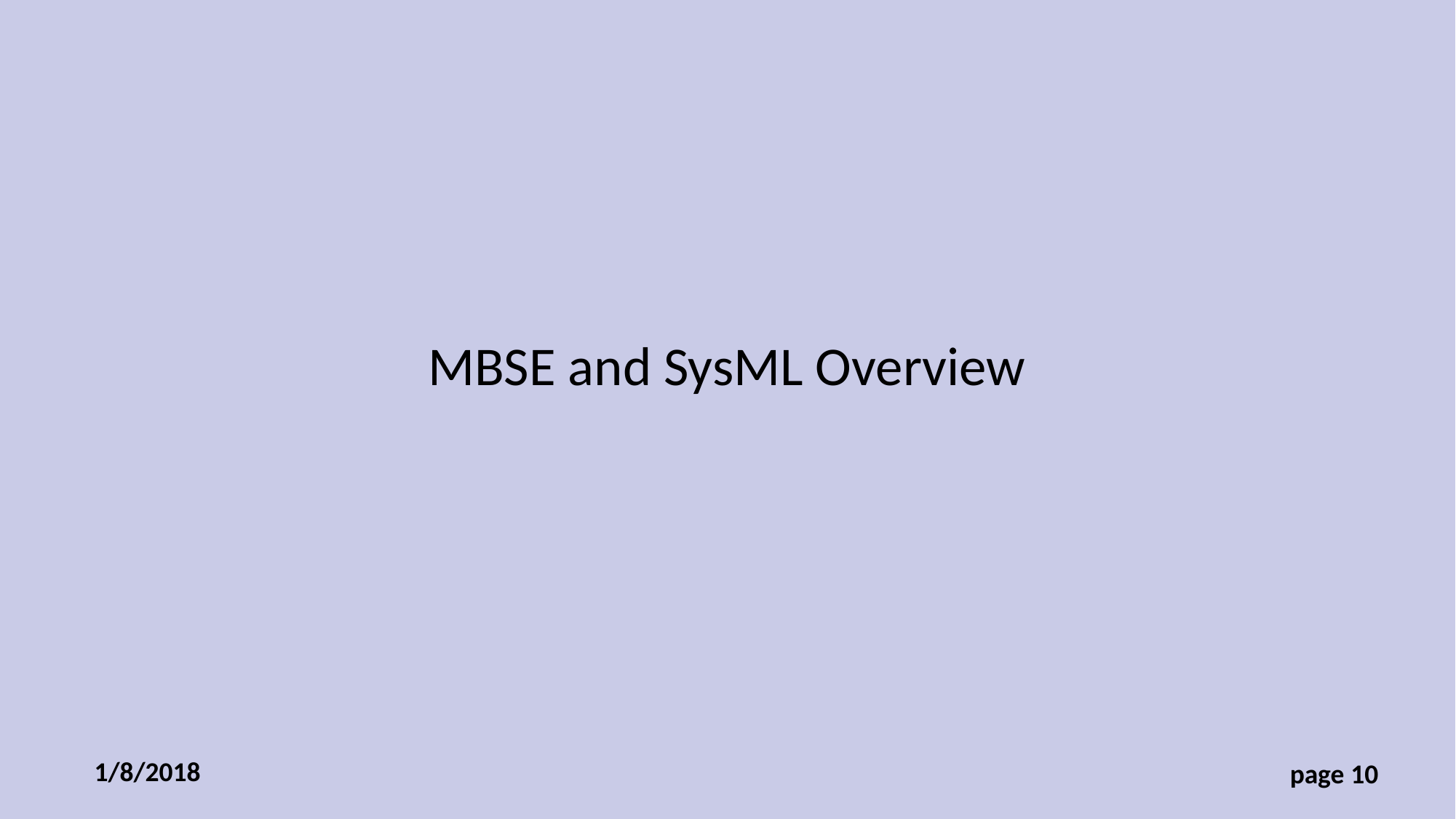

# MBSE and SysML Overview
1/8/2018
 page 10